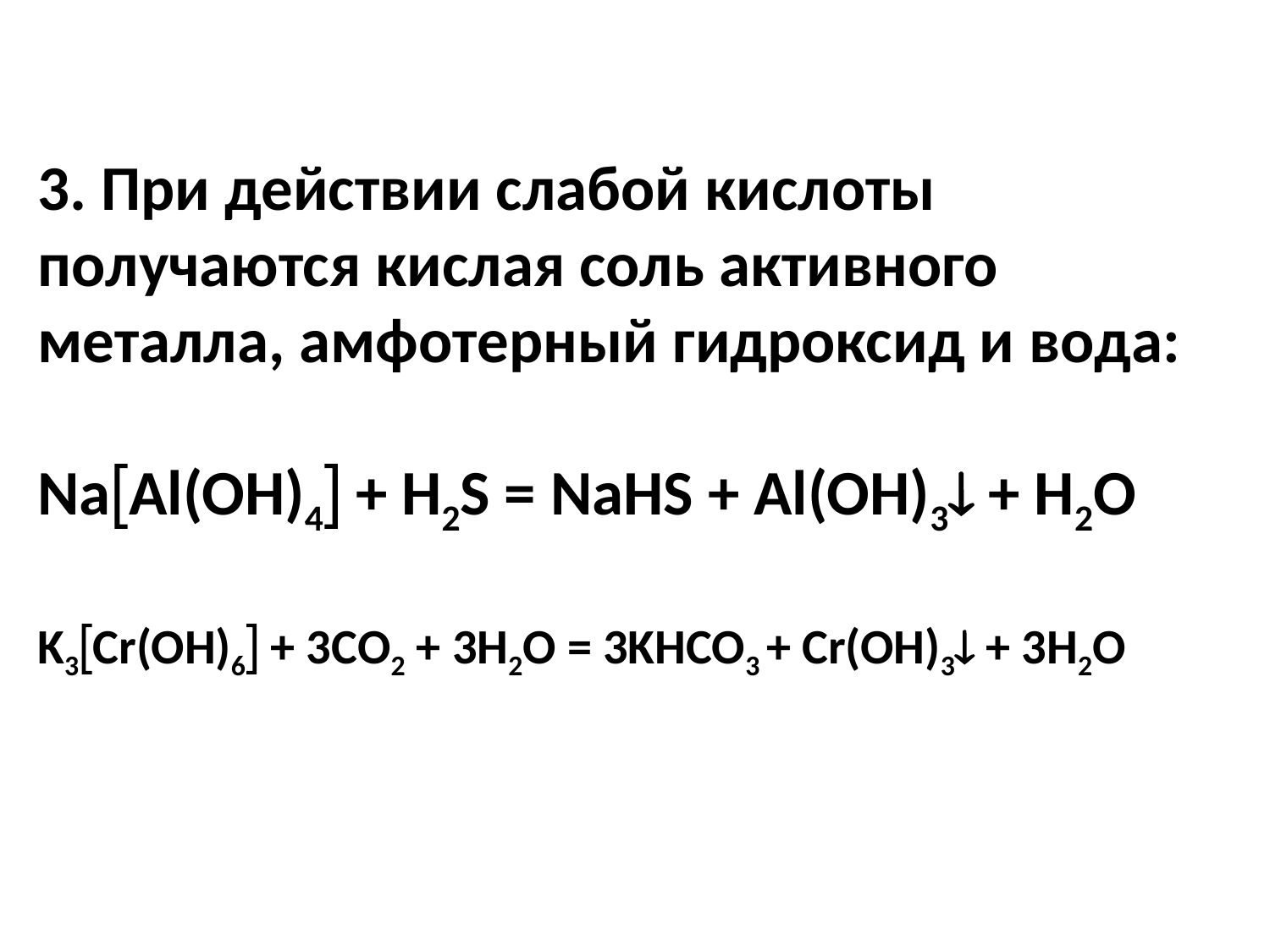

# 3. При действии слабой кислоты получаются кислая соль активного металла, амфотерный гидроксид и вода: Na[Al(OH)4] + H2S = NaHS + Al(OH)3↓ + H2O K3[Cr(OH)6] + 3СО2 + 3Н2О = 3KHCO3 + Cr(OH)3↓ + 3H2O